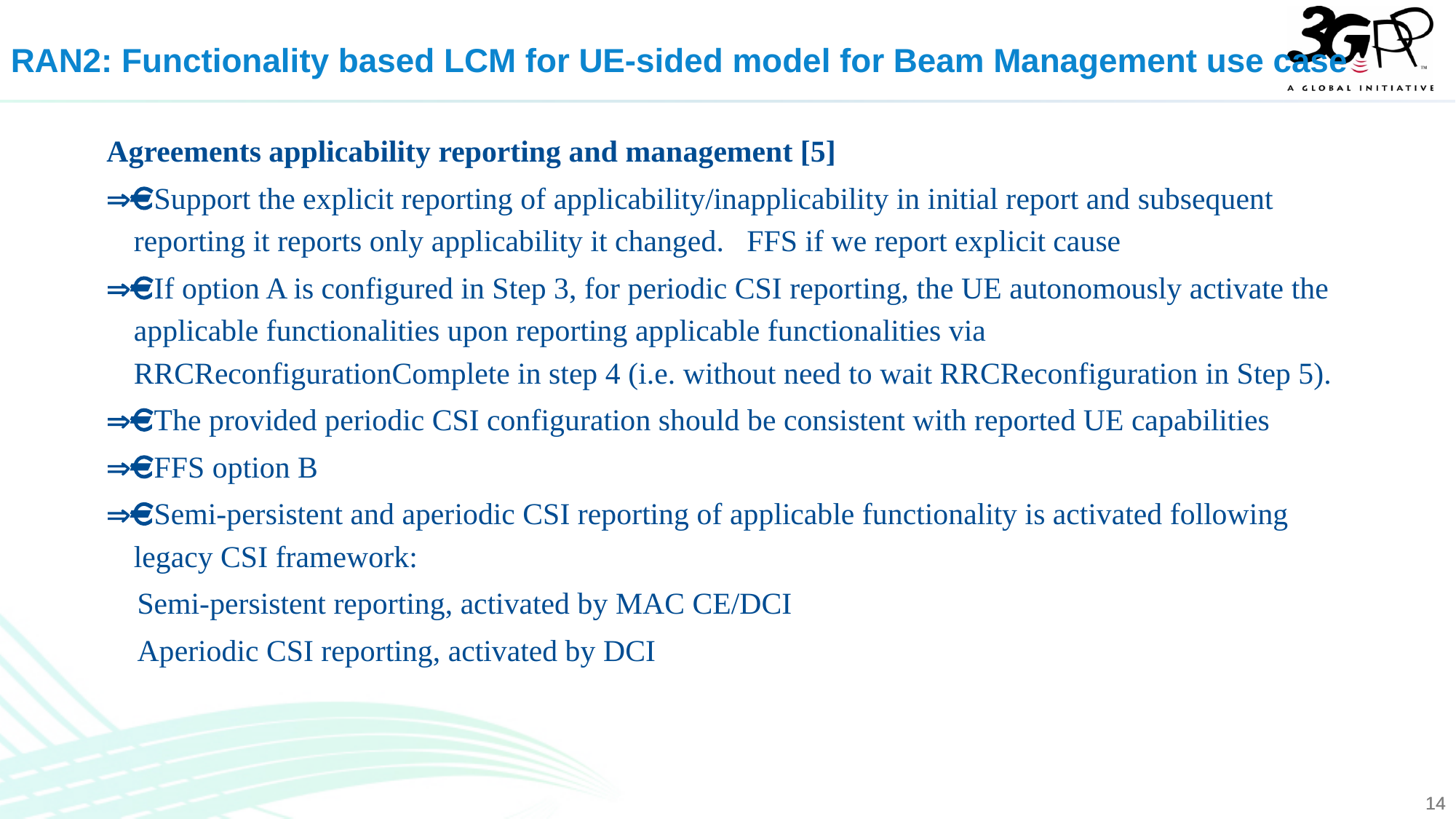

RAN2: Functionality based LCM for UE-sided model for Beam Management use case
Agreements applicability reporting and management [5]
⇒ Support the explicit reporting of applicability/inapplicability in initial report and subsequent reporting it reports only applicability it changed.   FFS if we report explicit cause
⇒ If option A is configured in Step 3, for periodic CSI reporting, the UE autonomously activate the applicable functionalities upon reporting applicable functionalities via RRCReconfigurationComplete in step 4 (i.e. without need to wait RRCReconfiguration in Step 5).
⇒ The provided periodic CSI configuration should be consistent with reported UE capabilities
⇒ FFS option B
⇒ Semi-persistent and aperiodic CSI reporting of applicable functionality is activated following legacy CSI framework:
    Semi-persistent reporting, activated by MAC CE/DCI
    Aperiodic CSI reporting, activated by DCI